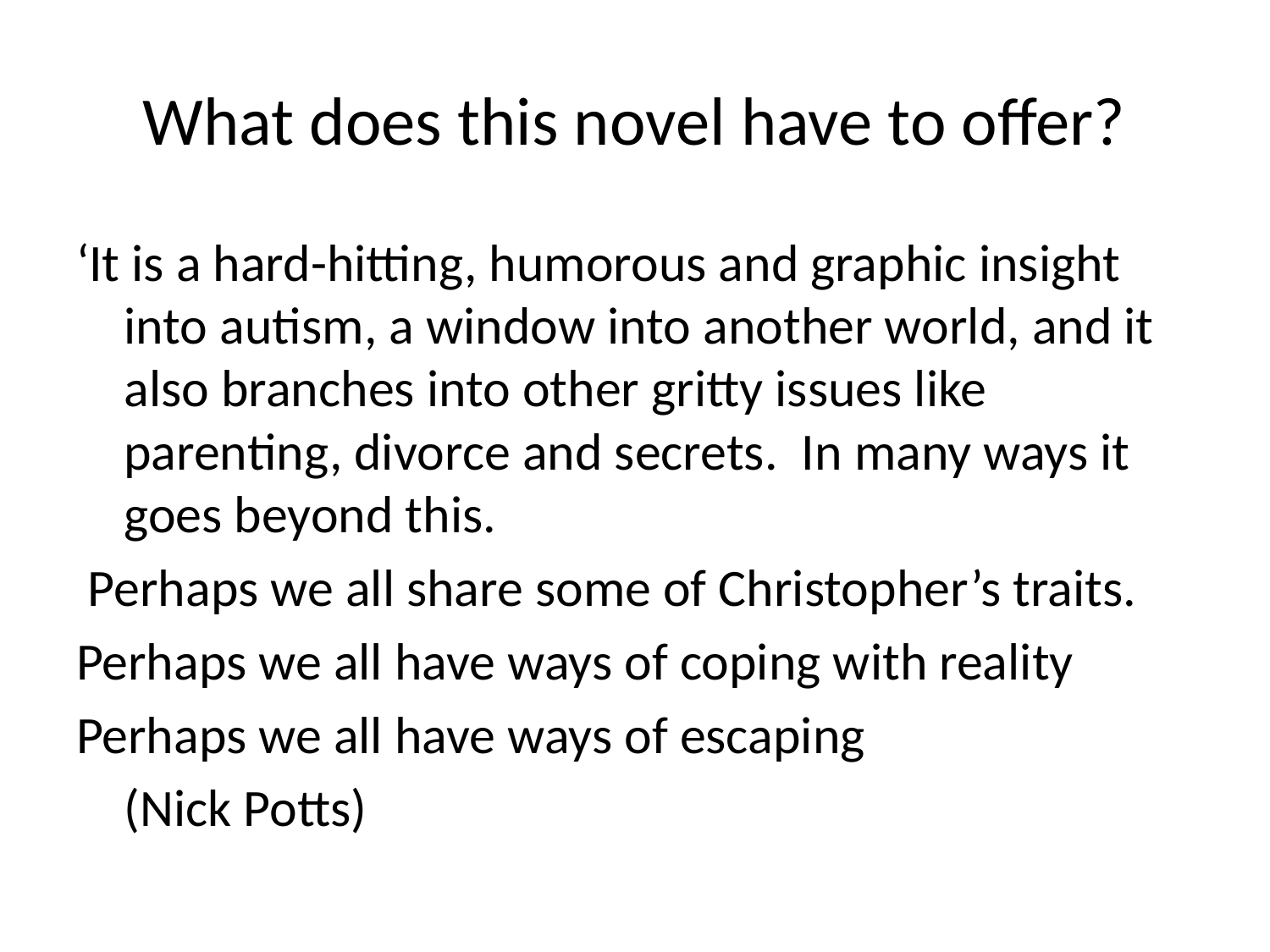

# What does this novel have to offer?
‘It is a hard-hitting, humorous and graphic insight into autism, a window into another world, and it also branches into other gritty issues like parenting, divorce and secrets.  In many ways it goes beyond this.
 Perhaps we all share some of Christopher’s traits.
Perhaps we all have ways of coping with reality
Perhaps we all have ways of escaping
							(Nick Potts)